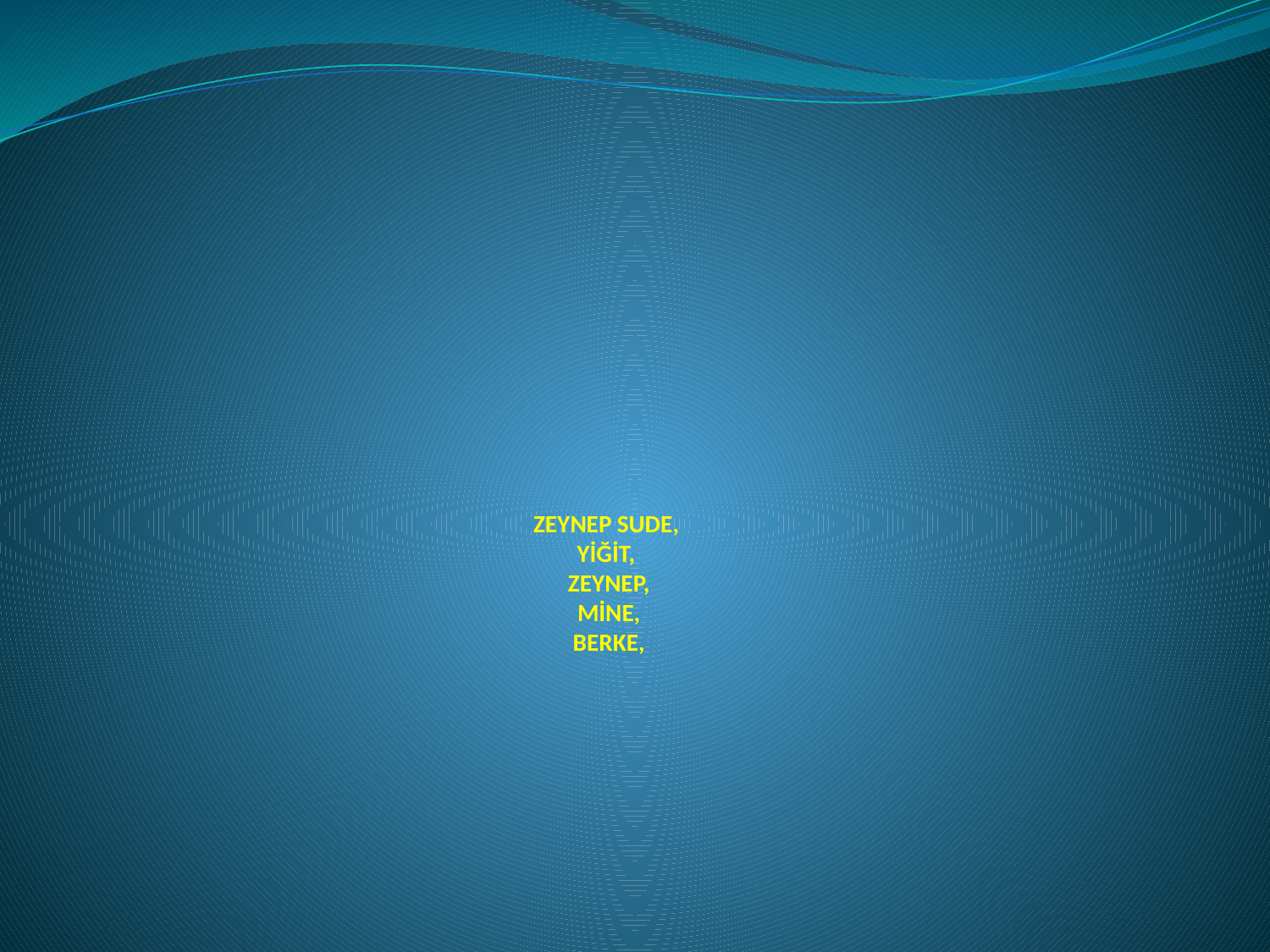

# ZEYNEP SUDE, YİĞİT, ZEYNEP, MİNE, BERKE,